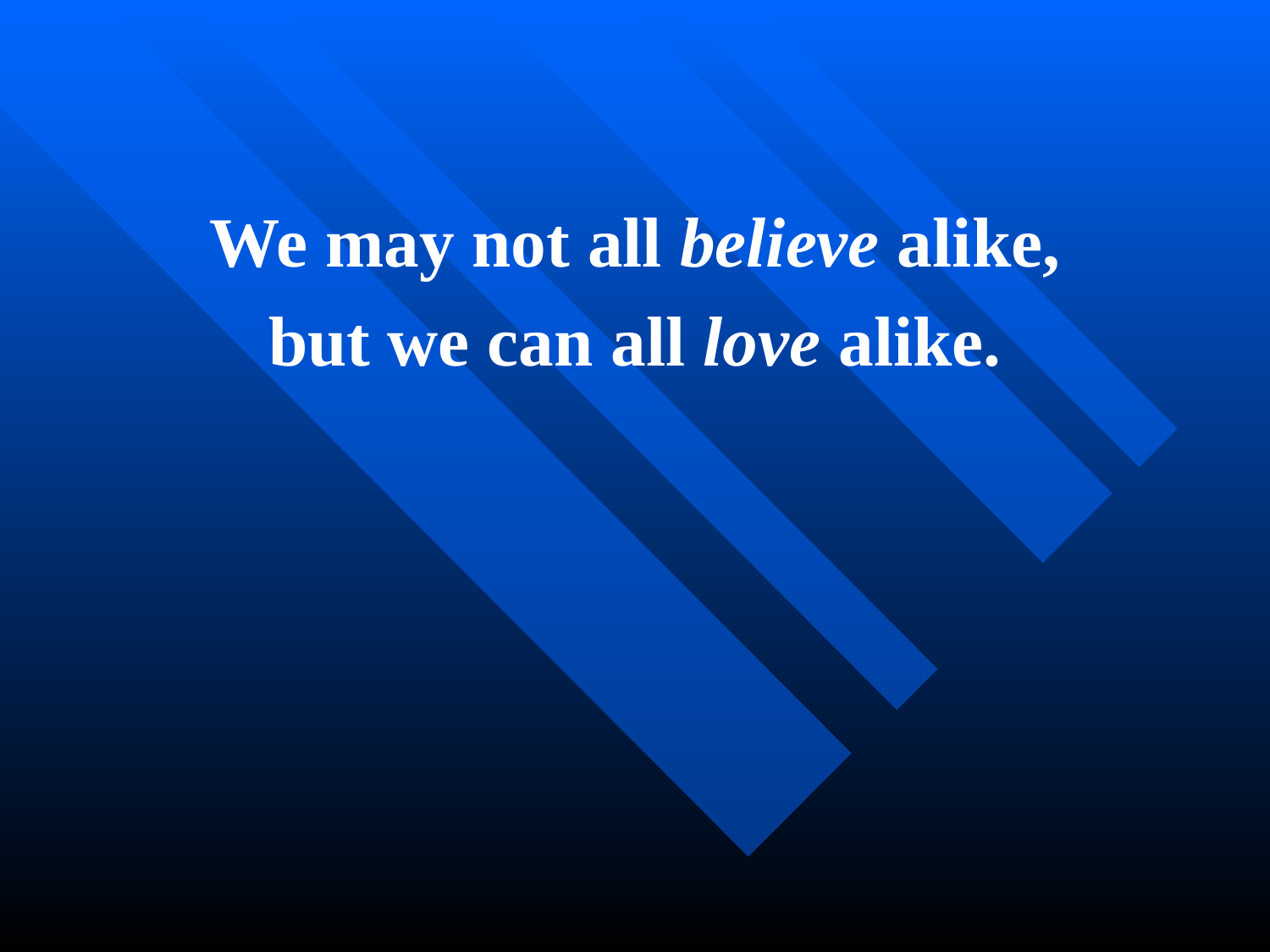

We may not all believe alike,
but we can all love alike.